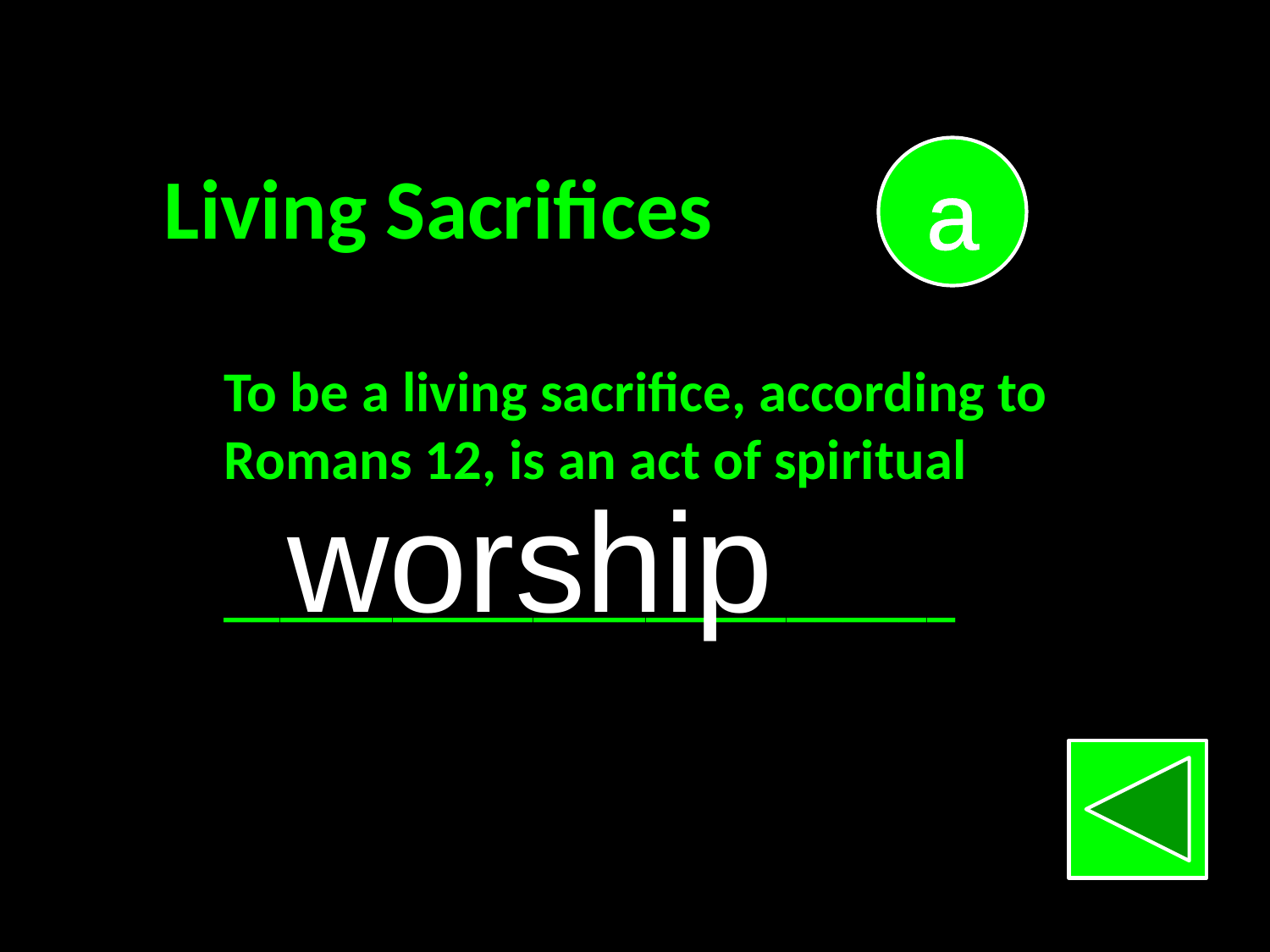

a
Living Sacrifices
To be a living sacrifice, according to
Romans 12, is an act of spiritual

__________________________
worship